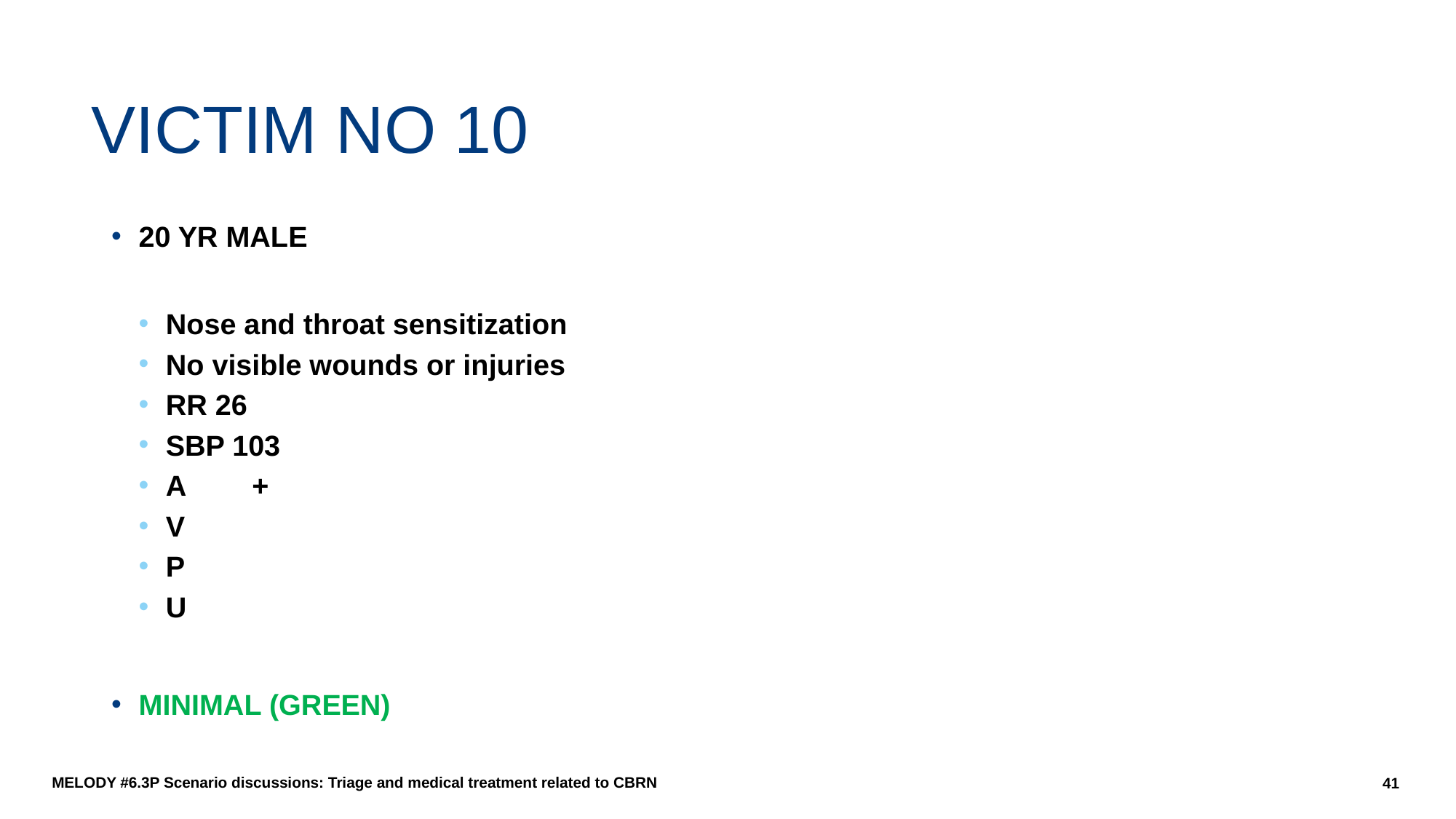

# VICTIM NO 10
20 YR MALE

Nose and throat sensitization
No visible wounds or injuries
RR 26
SBP 103
A	+
V
P
U

MINIMAL (GREEN)

MELODY #6.3P Scenario discussions: Triage and medical treatment related to CBRN
41